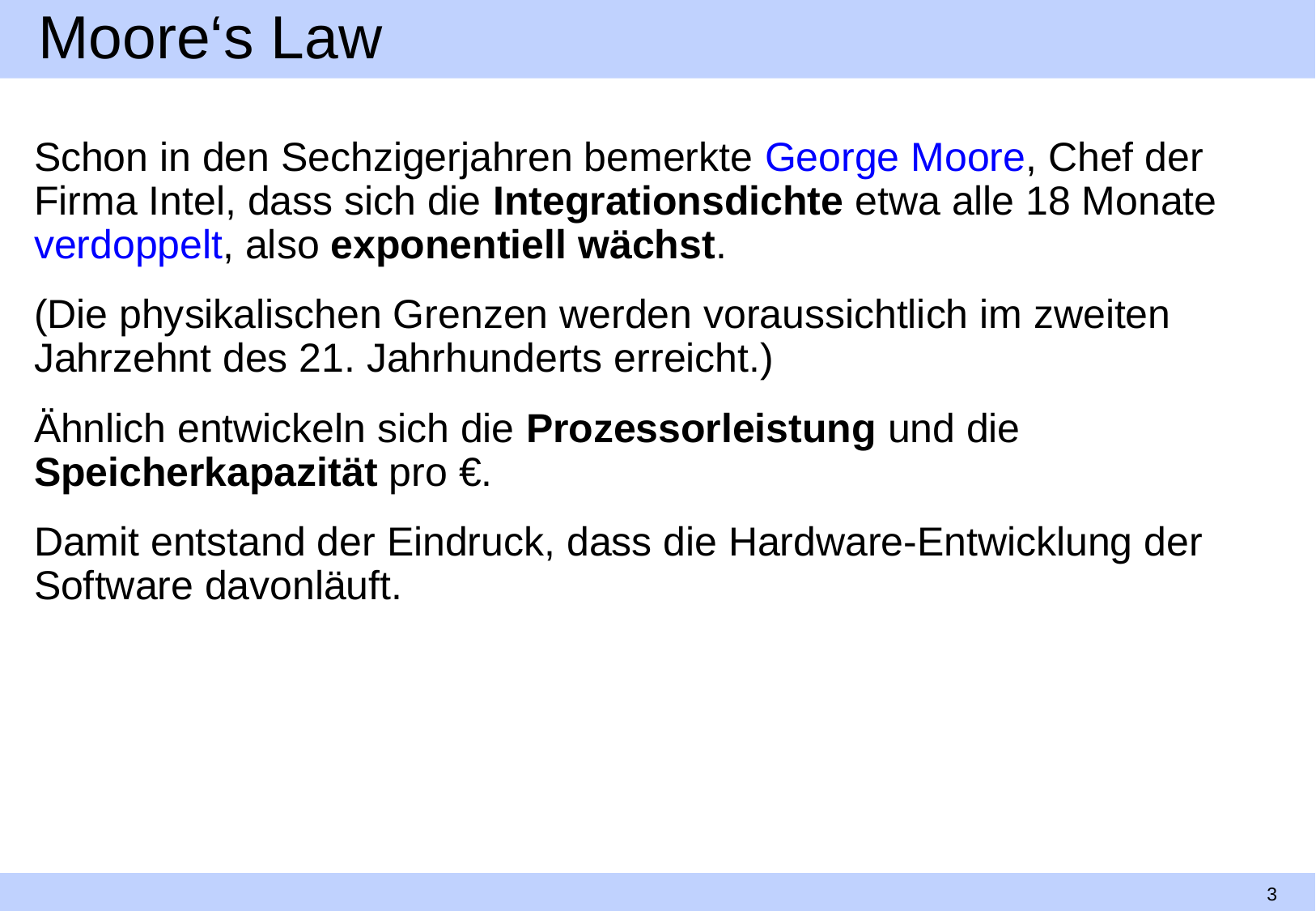

# Moore‘s Law
Schon in den Sechzigerjahren bemerkte George Moore, Chef der Firma Intel, dass sich die Integrationsdichte etwa alle 18 Monate verdoppelt, also exponentiell wächst.
(Die physikalischen Grenzen werden voraussichtlich im zweiten Jahrzehnt des 21. Jahrhunderts erreicht.)
Ähnlich entwickeln sich die Prozessorleistung und die Speicherkapazität pro €.
Damit entstand der Eindruck, dass die Hardware-Entwicklung der Software davonläuft.
3